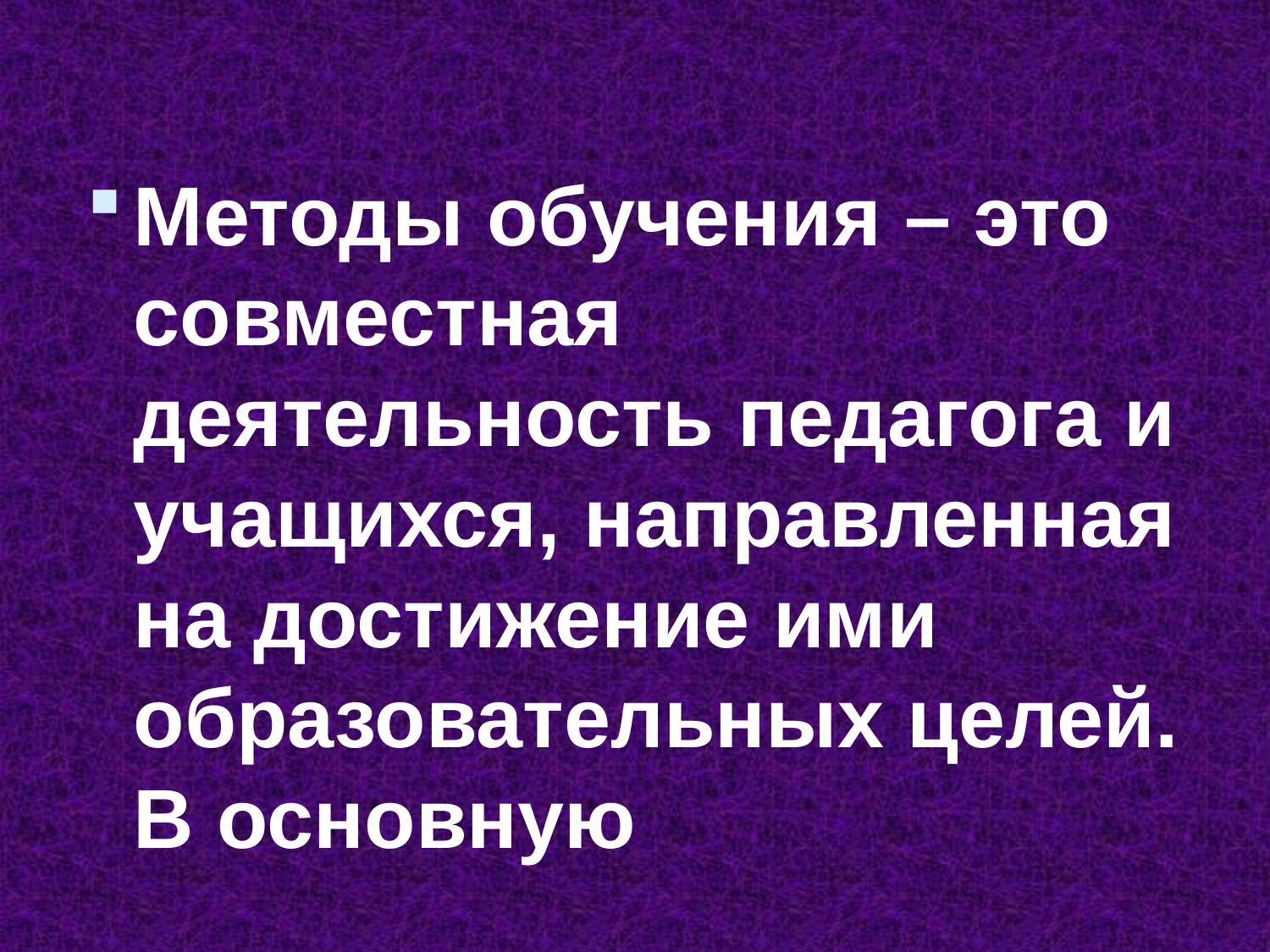

Методы обучения – это совместная деятельность педагога и учащихся, направленная на достижение ими образовательных целей. В основную
#